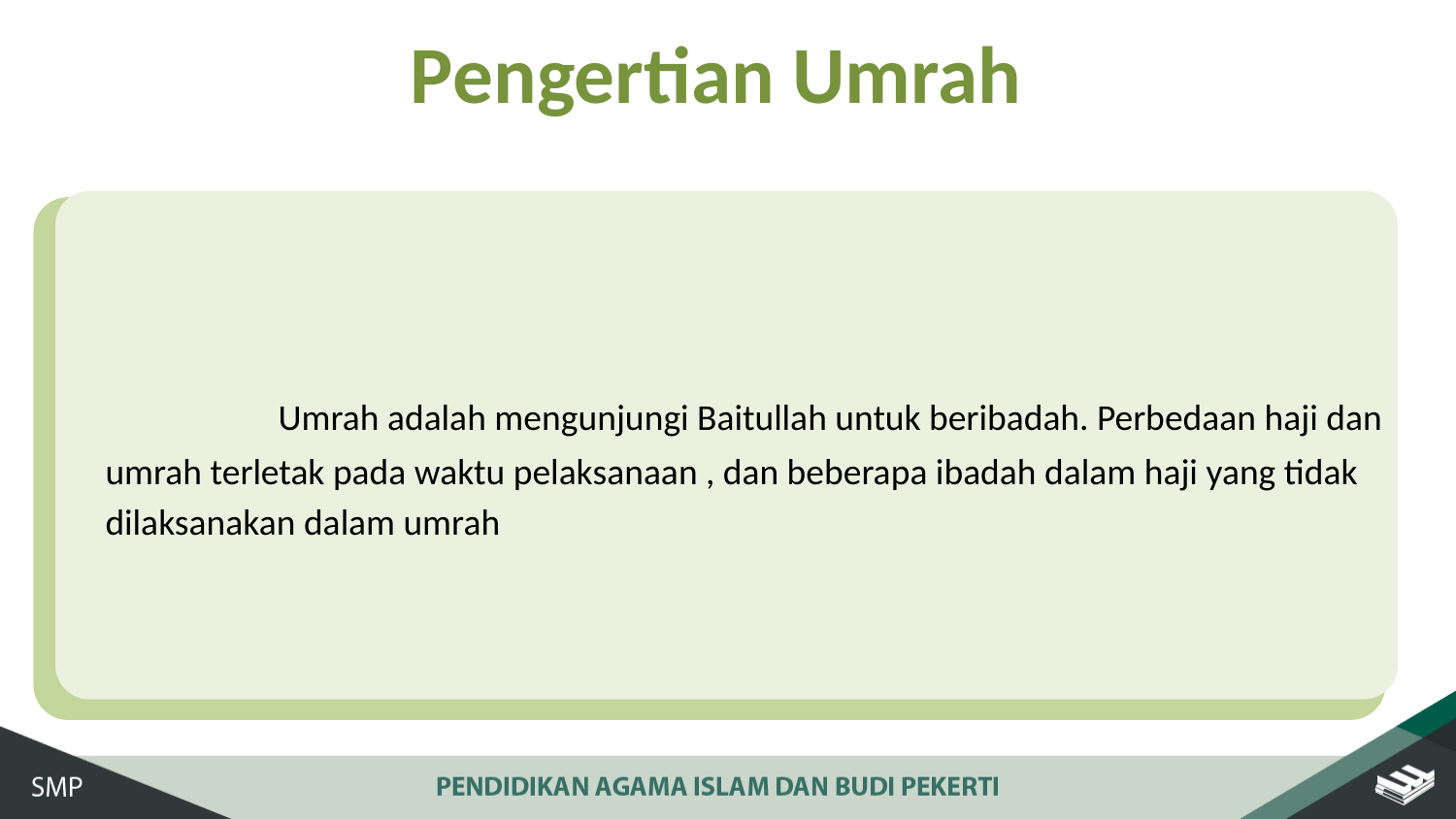

Pengertian Umrah

 	Umrah adalah mengunjungi Baitullah untuk beribadah. Perbedaan haji dan umrah terletak pada waktu pelaksanaan , dan beberapa ibadah dalam haji yang tidak dilaksanakan dalam umrah